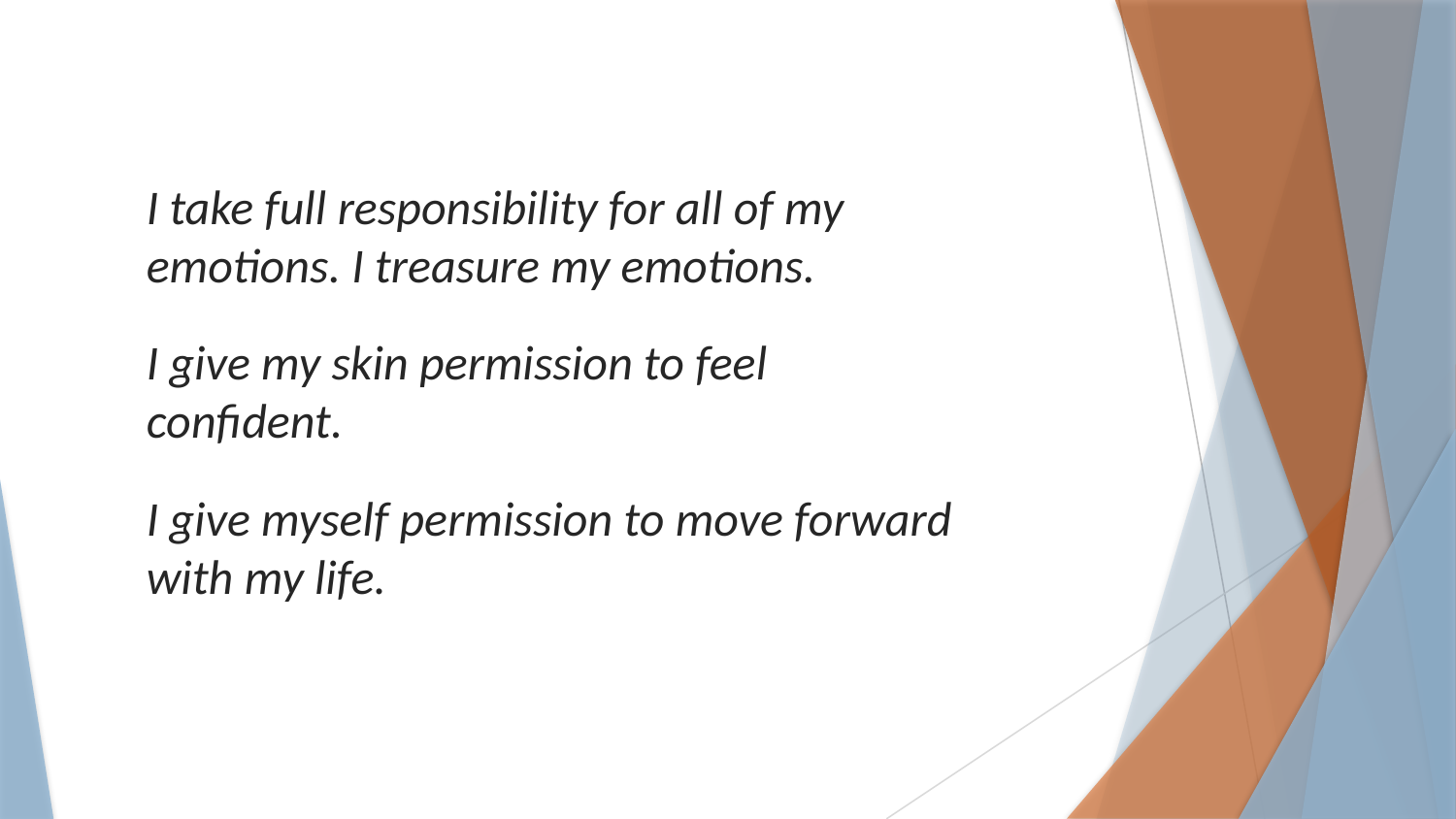

I take full responsibility for all of my emotions. I treasure my emotions.
I give my skin permission to feel confident.
I give myself permission to move forward with my life.